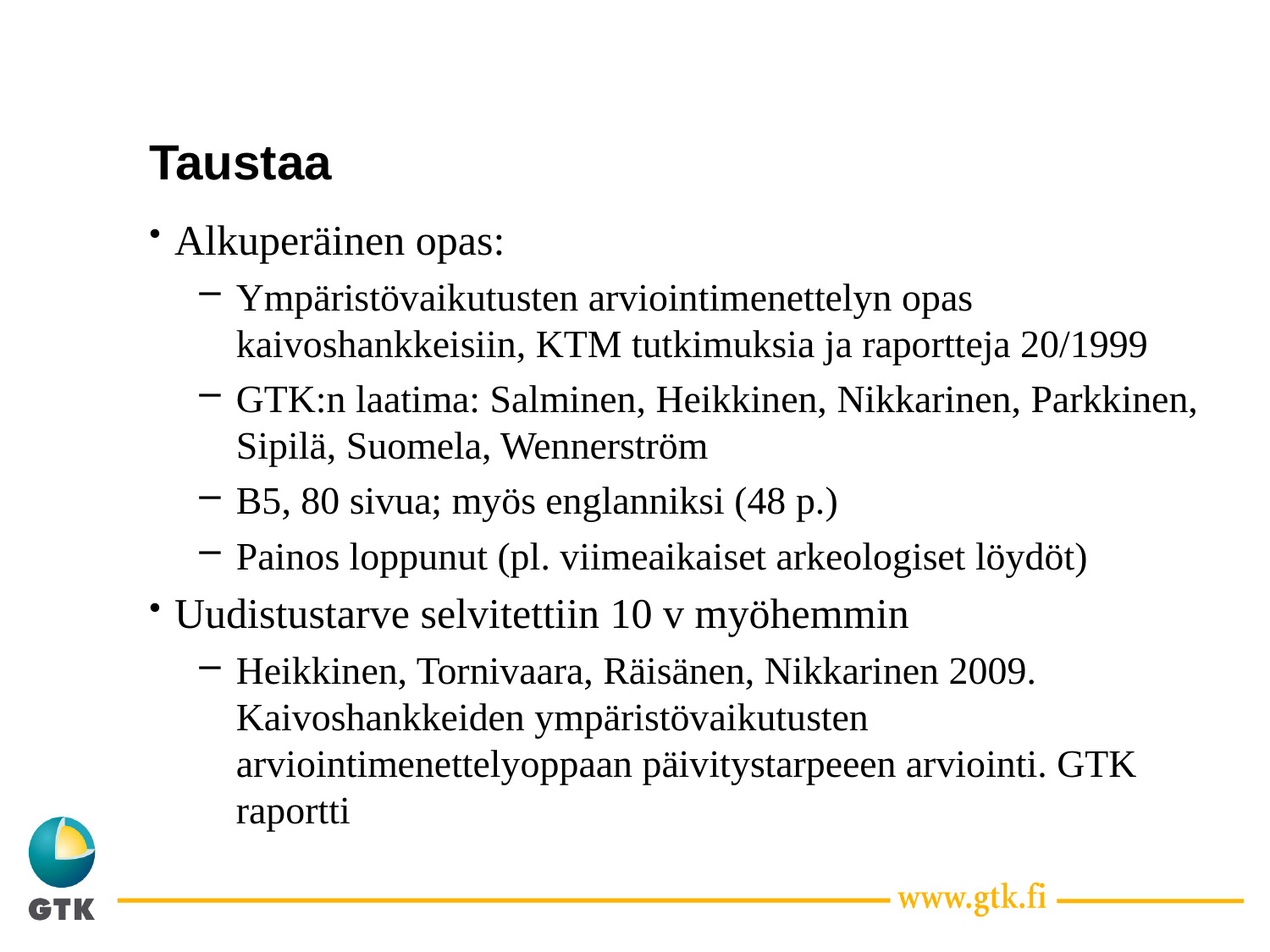

# Taustaa
Alkuperäinen opas:
Ympäristövaikutusten arviointimenettelyn opas kaivoshankkeisiin, KTM tutkimuksia ja raportteja 20/1999
GTK:n laatima: Salminen, Heikkinen, Nikkarinen, Parkkinen, Sipilä, Suomela, Wennerström
B5, 80 sivua; myös englanniksi (48 p.)
Painos loppunut (pl. viimeaikaiset arkeologiset löydöt)
Uudistustarve selvitettiin 10 v myöhemmin
Heikkinen, Tornivaara, Räisänen, Nikkarinen 2009. Kaivoshankkeiden ympäristövaikutusten arviointimenettelyoppaan päivitystarpeeen arviointi. GTK raportti